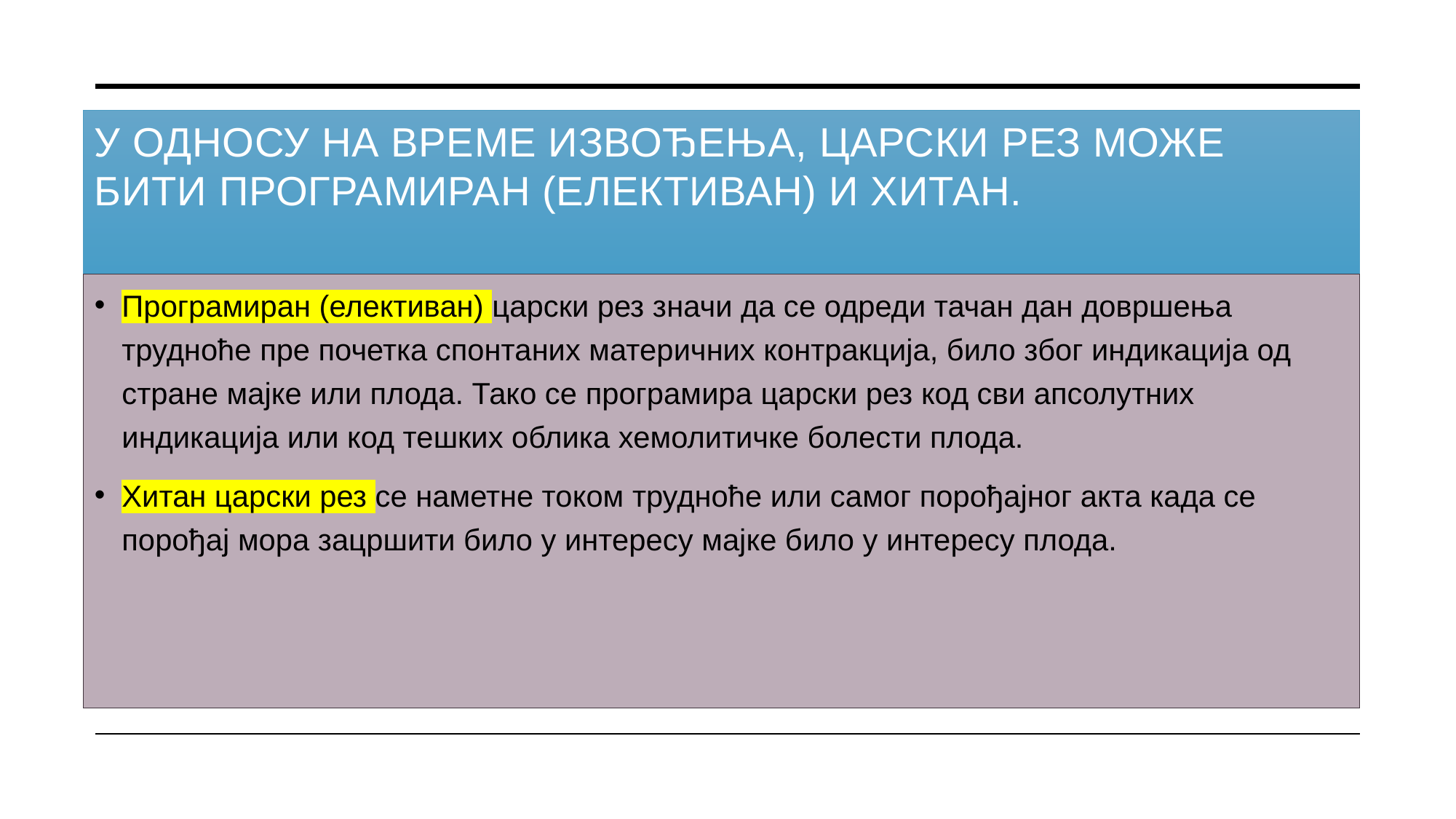

# У односу на време извођења, царски рез може бити програмиран (елективан) и хитан.
Програмиран (елективан) царски рез значи да се одреди тачан дан довршења трудноће пре почетка спонтаних материчних контракција, било због индикација од стране мајке или плода. Тако се програмира царски рез код сви апсолутних индикација или код тешких облика хемолитичке болести плода.
Хитан царски рез се наметне током трудноће или самог порођајног акта када се порођај мора зацршити било у интересу мајке било у интересу плода.